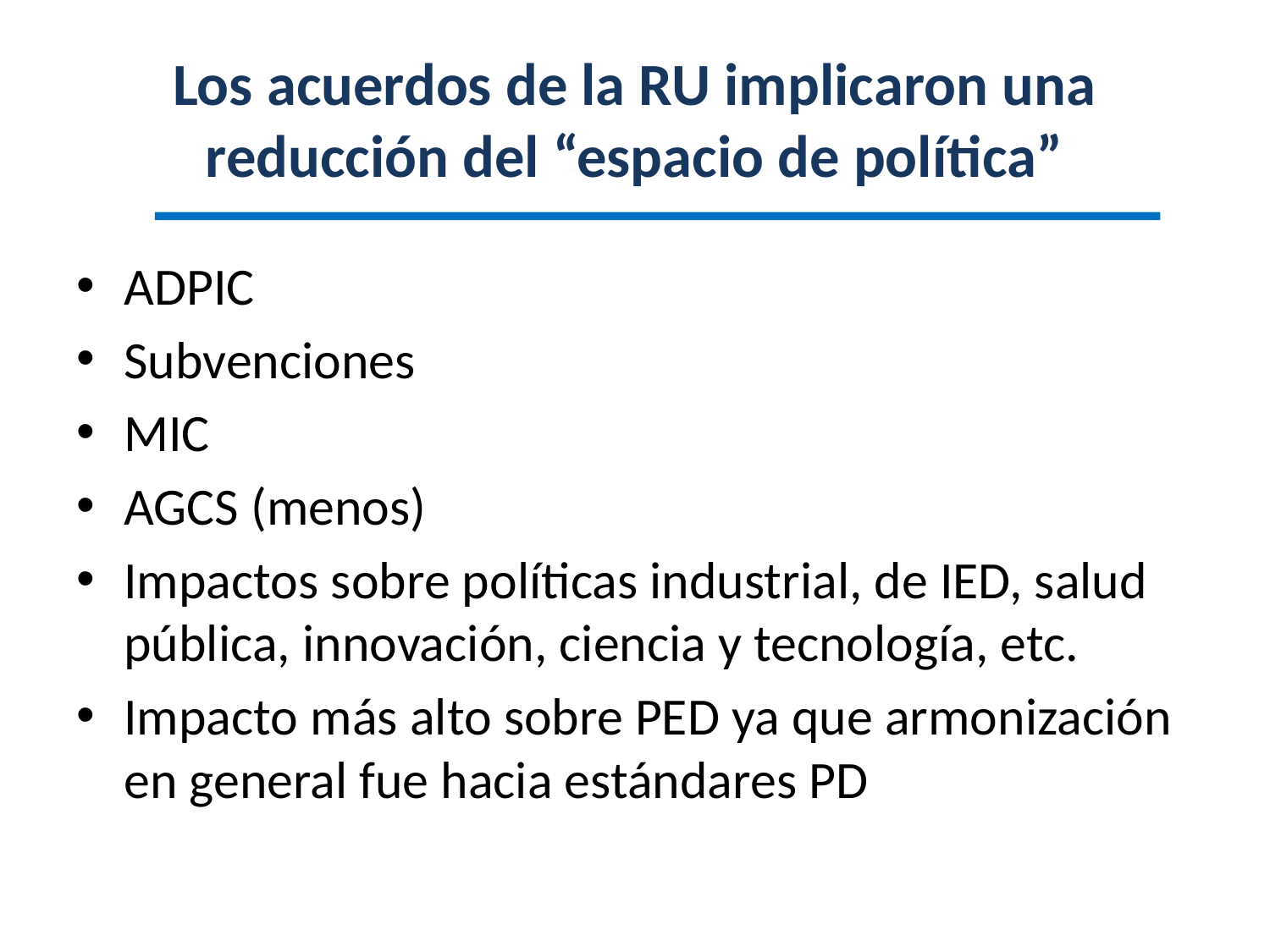

# Los acuerdos de la RU implicaron una reducción del “espacio de política”

ADPIC
Subvenciones
MIC
AGCS (menos)
Impactos sobre políticas industrial, de IED, salud pública, innovación, ciencia y tecnología, etc.
Impacto más alto sobre PED ya que armonización en general fue hacia estándares PD